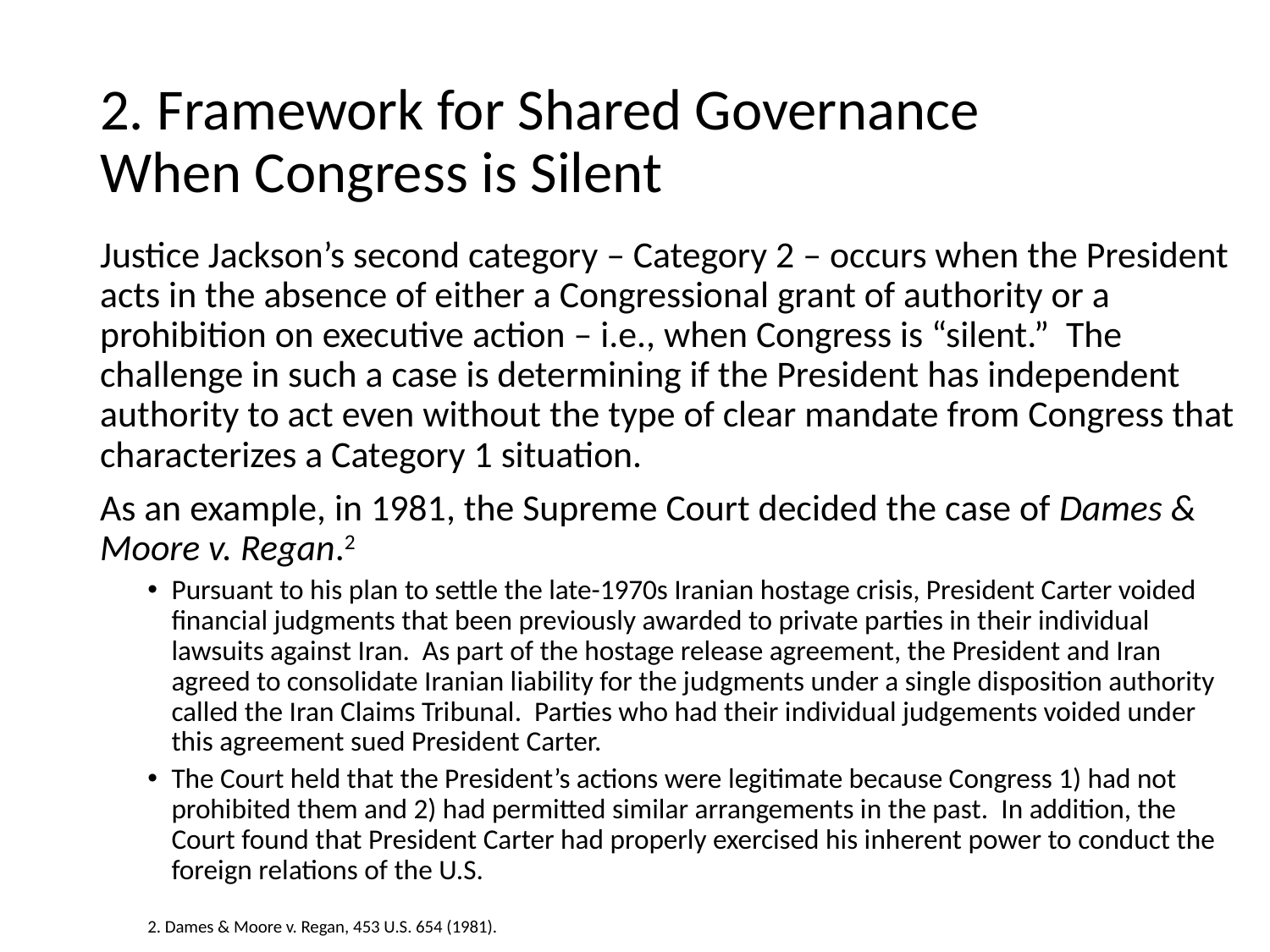

# 2. Framework for Shared Governance When Congress is Silent
Justice Jackson’s second category – Category 2 – occurs when the President acts in the absence of either a Congressional grant of authority or a prohibition on executive action – i.e., when Congress is “silent.”  The challenge in such a case is determining if the President has independent authority to act even without the type of clear mandate from Congress that characterizes a Category 1 situation.
As an example, in 1981, the Supreme Court decided the case of Dames & Moore v. Regan.2
Pursuant to his plan to settle the late-1970s Iranian hostage crisis, President Carter voided financial judgments that been previously awarded to private parties in their individual lawsuits against Iran.  As part of the hostage release agreement, the President and Iran agreed to consolidate Iranian liability for the judgments under a single disposition authority called the Iran Claims Tribunal.  Parties who had their individual judgements voided under this agreement sued President Carter.
The Court held that the President’s actions were legitimate because Congress 1) had not prohibited them and 2) had permitted similar arrangements in the past.  In addition, the Court found that President Carter had properly exercised his inherent power to conduct the foreign relations of the U.S.

2. Dames & Moore v. Regan, 453 U.S. 654 (1981).